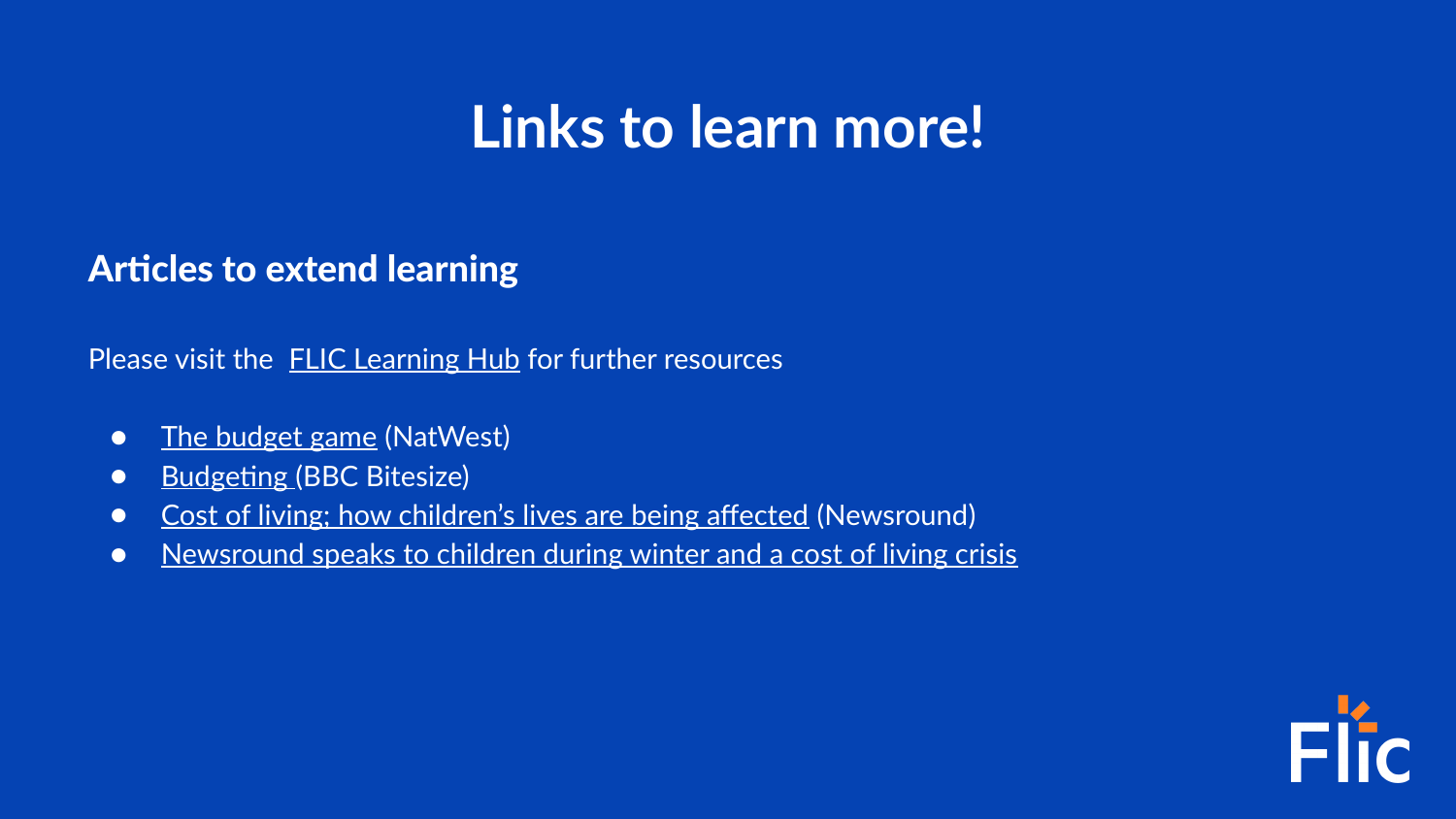

Links to learn more!
Articles to extend learning

Please visit the  FLIC Learning Hub for further resources

The budget game (NatWest)
Budgeting (BBC Bitesize)
Cost of living; how children’s lives are being affected (Newsround)
Newsround speaks to children during winter and a cost of living crisis